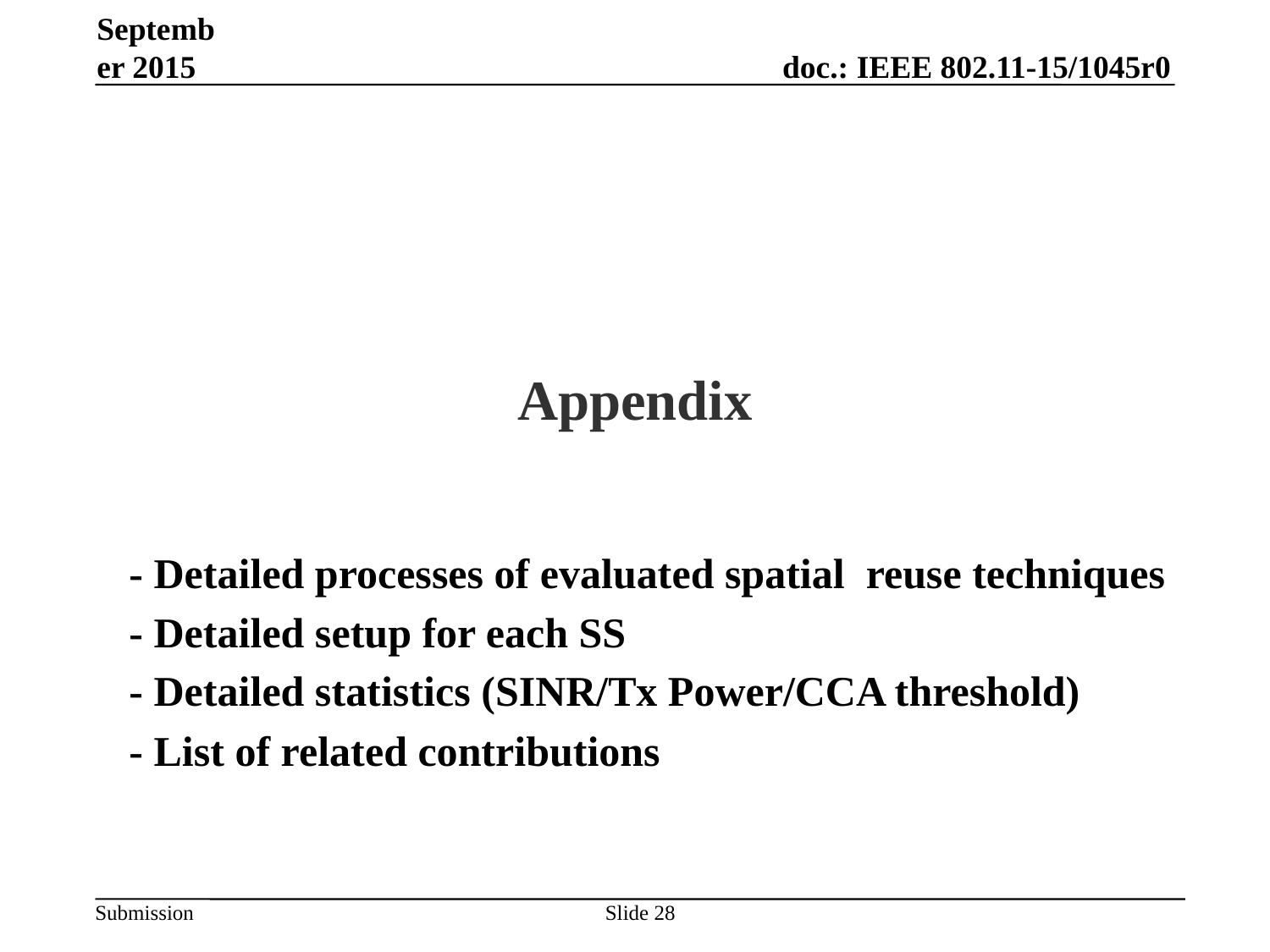

September 2015
# Appendix
- Detailed processes of evaluated spatial  reuse techniques
- Detailed setup for each SS
- Detailed statistics (SINR/Tx Power/CCA threshold)
- List of related contributions
Slide 28
Takeshi Itagaki, Sony Corporation